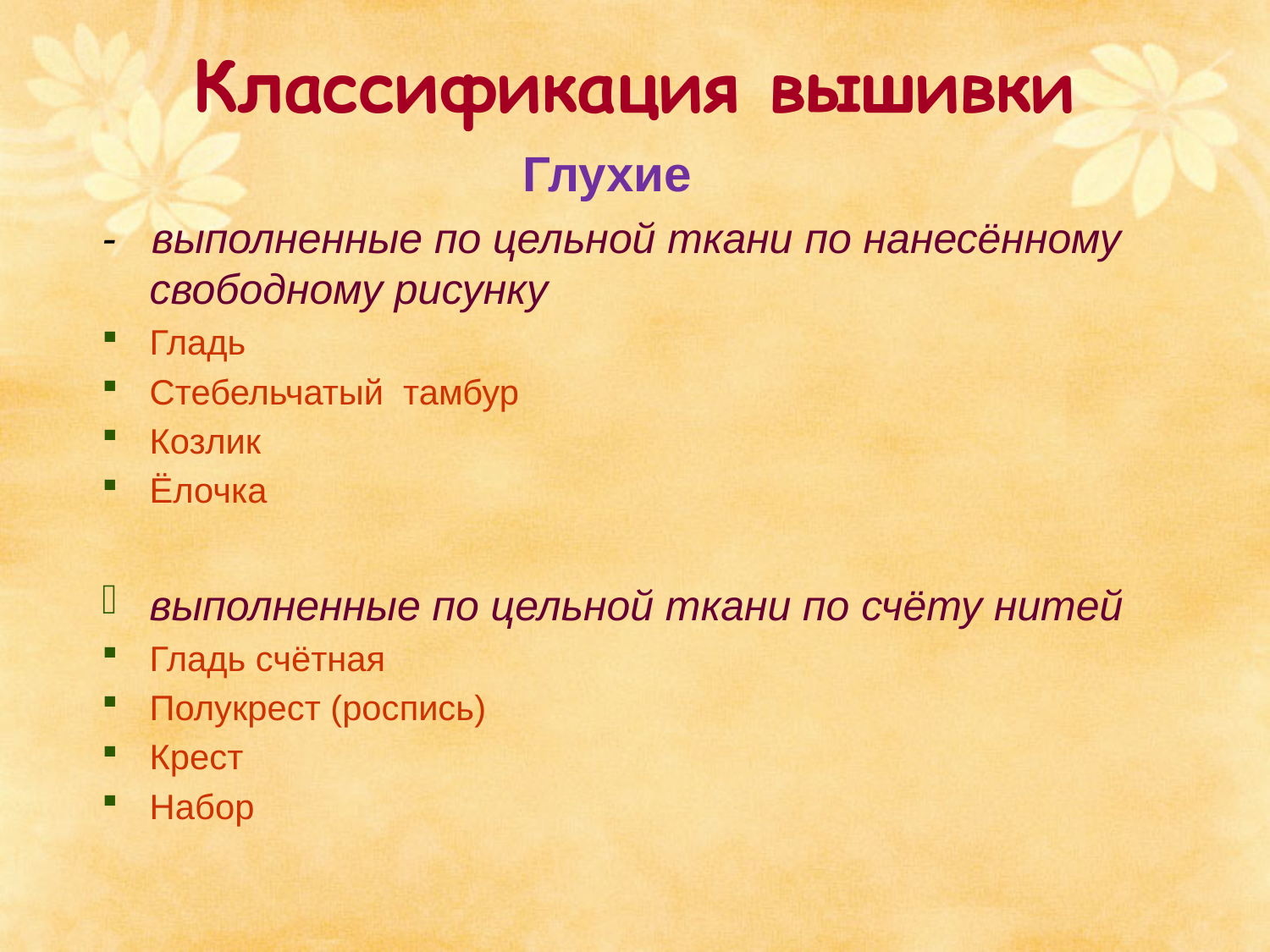

# Классификация вышивки
Глухие
-   выполненные по цельной ткани по нанесённому свободному рисунку
Гладь
Стебельчатый  тамбур
Козлик
Ёлочка

выполненные по цельной ткани по счёту нитей
Гладь счётная
Полукрест (роспись)
Крест
Набор